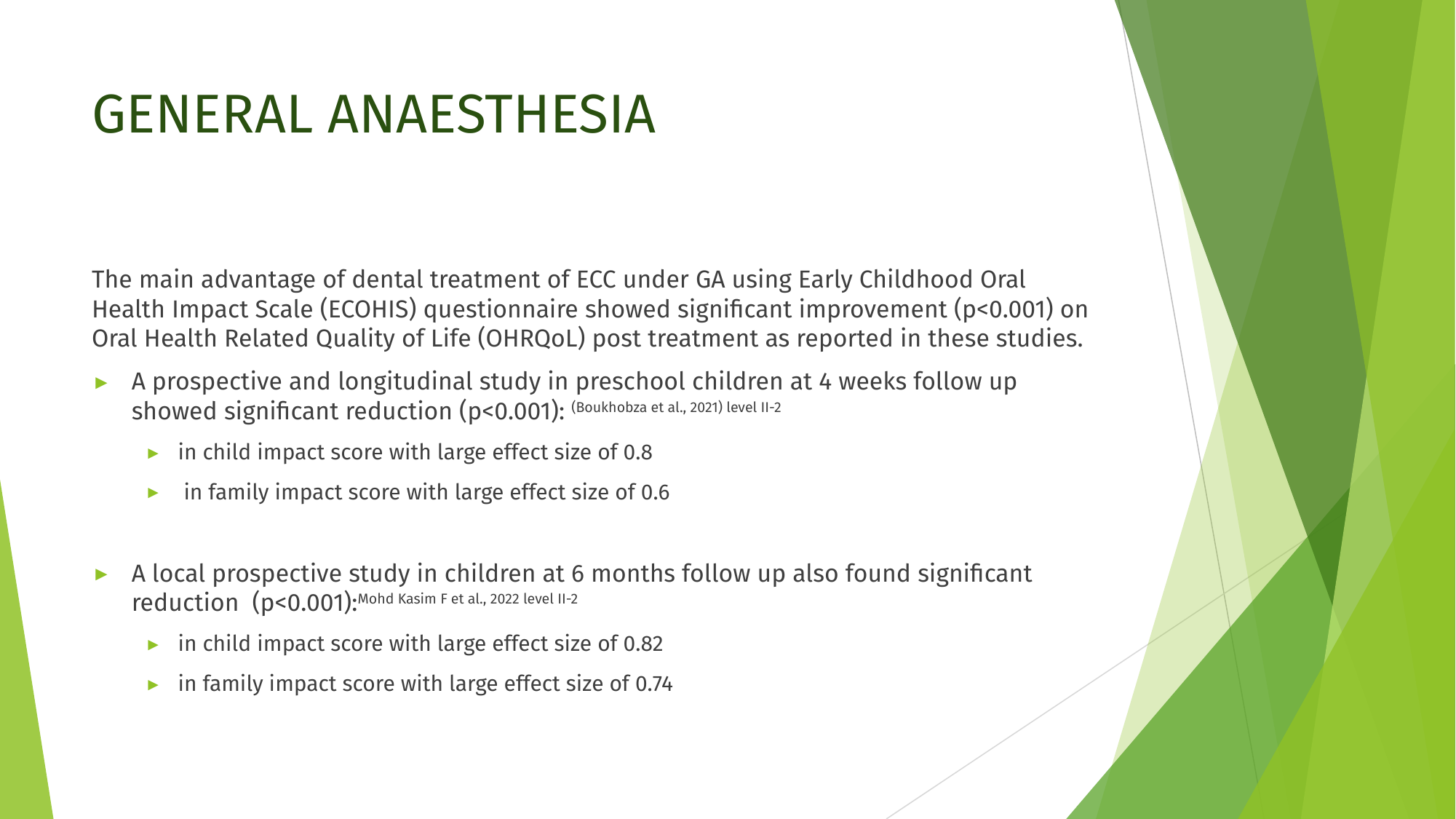

# GENERAL ANAESTHESIA
The main advantage of dental treatment of ECC under GA using Early Childhood Oral Health Impact Scale (ECOHIS) questionnaire showed significant improvement (p<0.001) on Oral Health Related Quality of Life (OHRQoL) post treatment as reported in these studies.
A prospective and longitudinal study in preschool children at 4 weeks follow up showed significant reduction (p<0.001): (Boukhobza et al., 2021) level II-2
in child impact score with large effect size of 0.8
 in family impact score with large effect size of 0.6

A local prospective study in children at 6 months follow up also found significant reduction  (p<0.001):Mohd Kasim F et al., 2022 level II-2
in child impact score with large effect size of 0.82
in family impact score with large effect size of 0.74